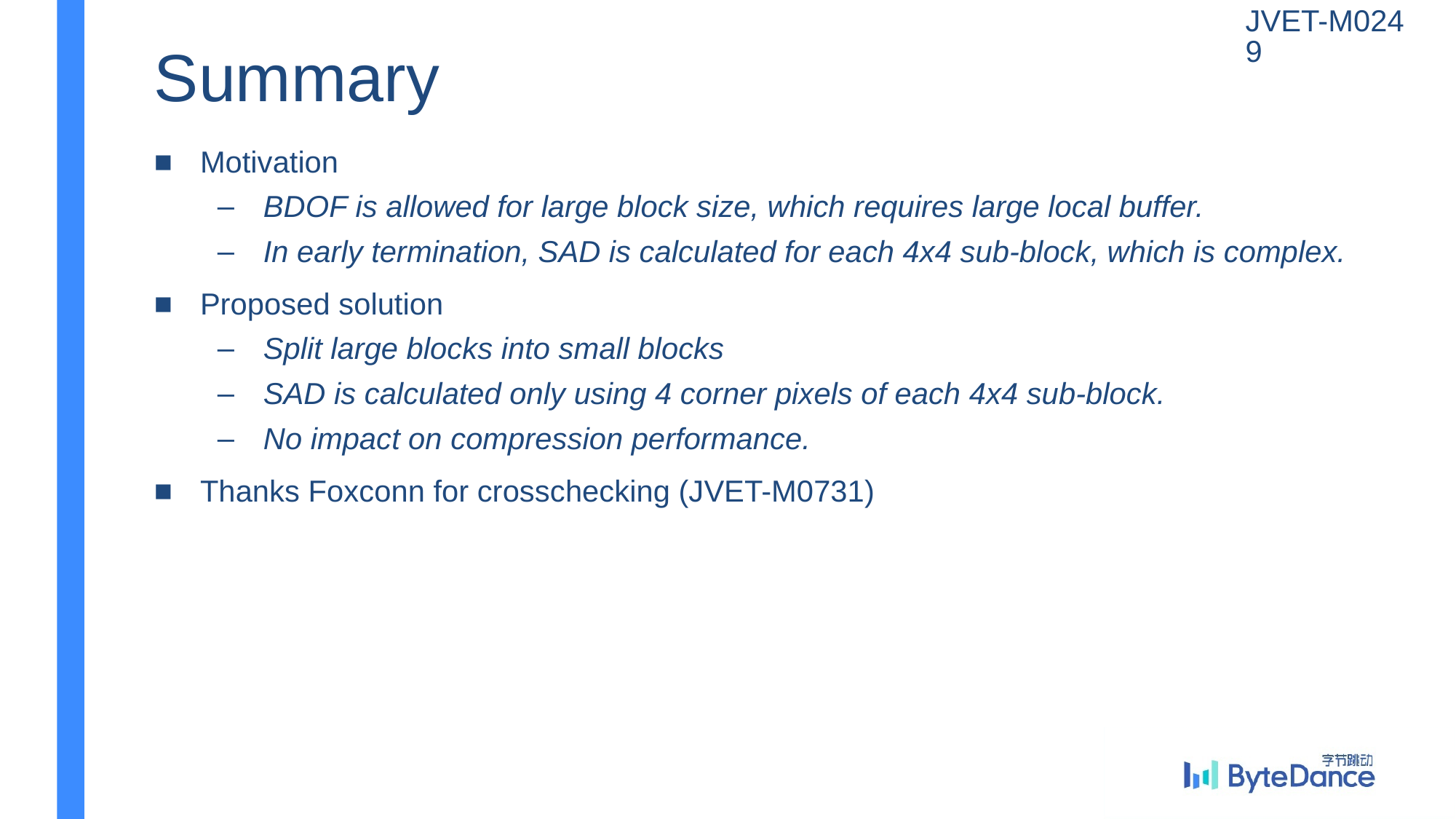

JVET-M0249
# Summary
Motivation
BDOF is allowed for large block size, which requires large local buffer.
In early termination, SAD is calculated for each 4x4 sub-block, which is complex.
Proposed solution
Split large blocks into small blocks
SAD is calculated only using 4 corner pixels of each 4x4 sub-block.
No impact on compression performance.
Thanks Foxconn for crosschecking (JVET-M0731)